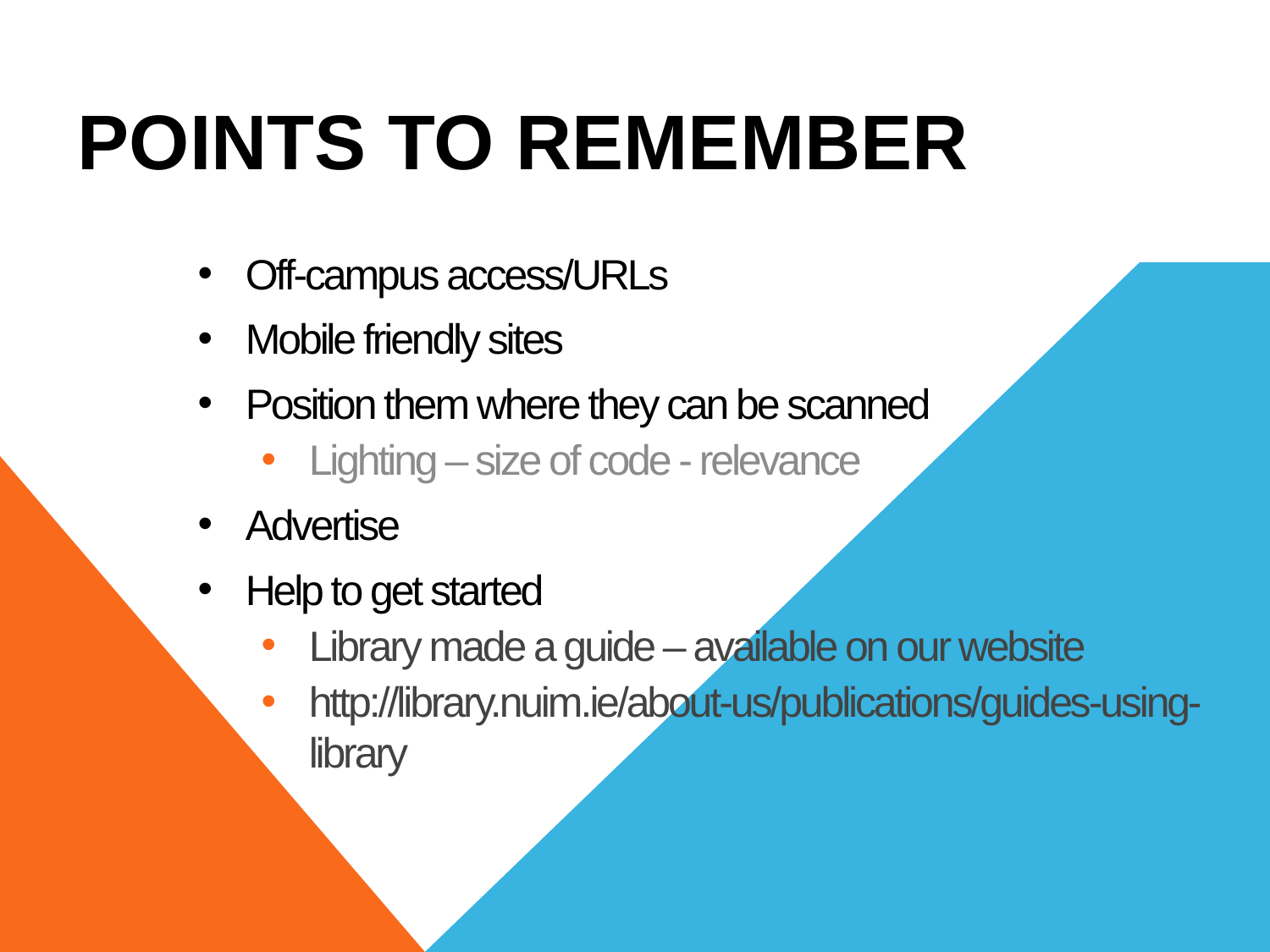

# Points to remember
Off-campus access/URLs
Mobile friendly sites
Position them where they can be scanned
Lighting – size of code - relevance
Advertise
Help to get started
Library made a guide – available on our website
http://library.nuim.ie/about-us/publications/guides-using-library